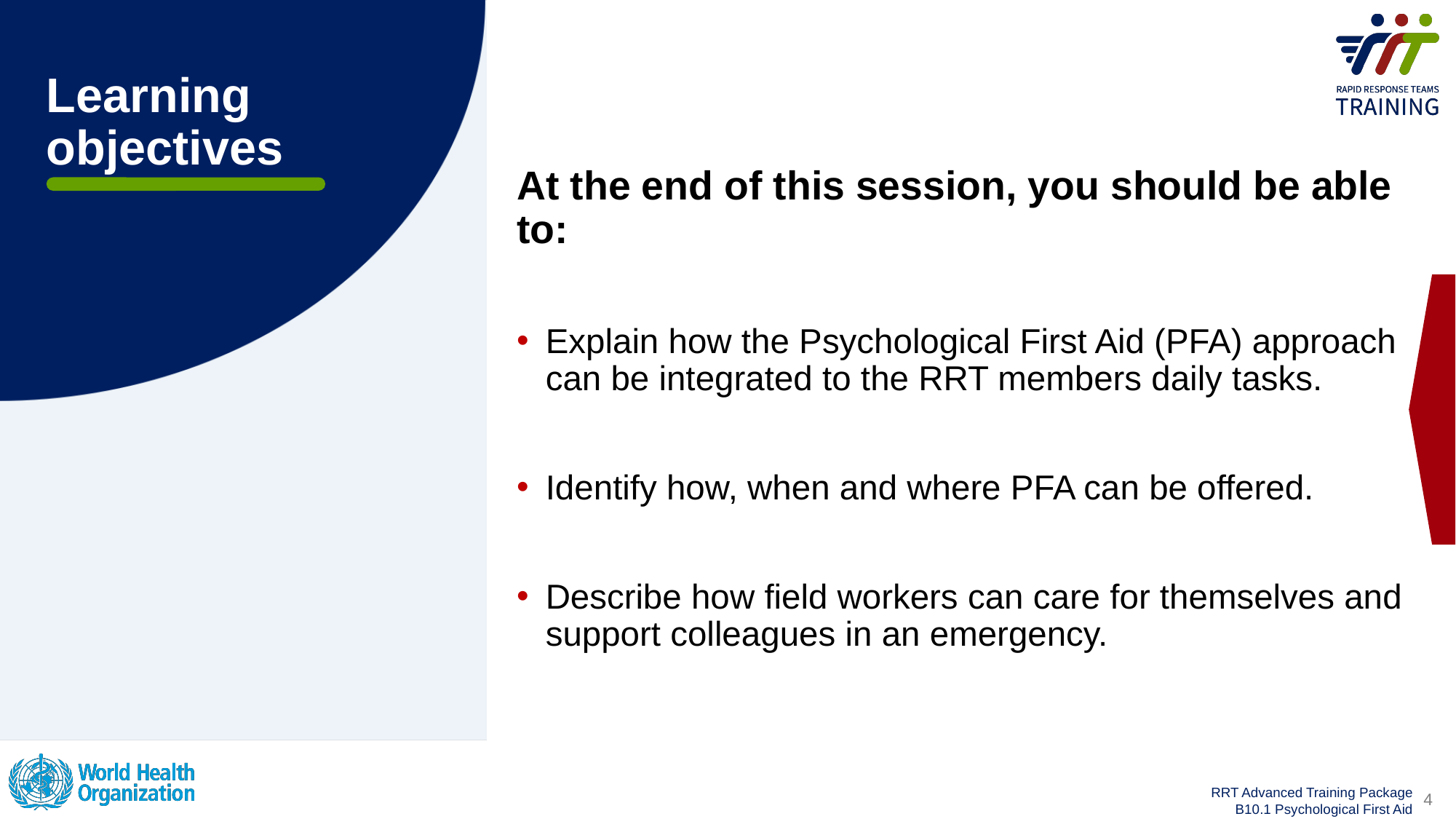

# Learning objectives
At the end of this session, you should be able to:

Explain how the Psychological First Aid (PFA) approach can be integrated to the RRT members daily tasks.

Identify how, when and where PFA can be offered.

Describe how field workers can care for themselves and support colleagues in an emergency.